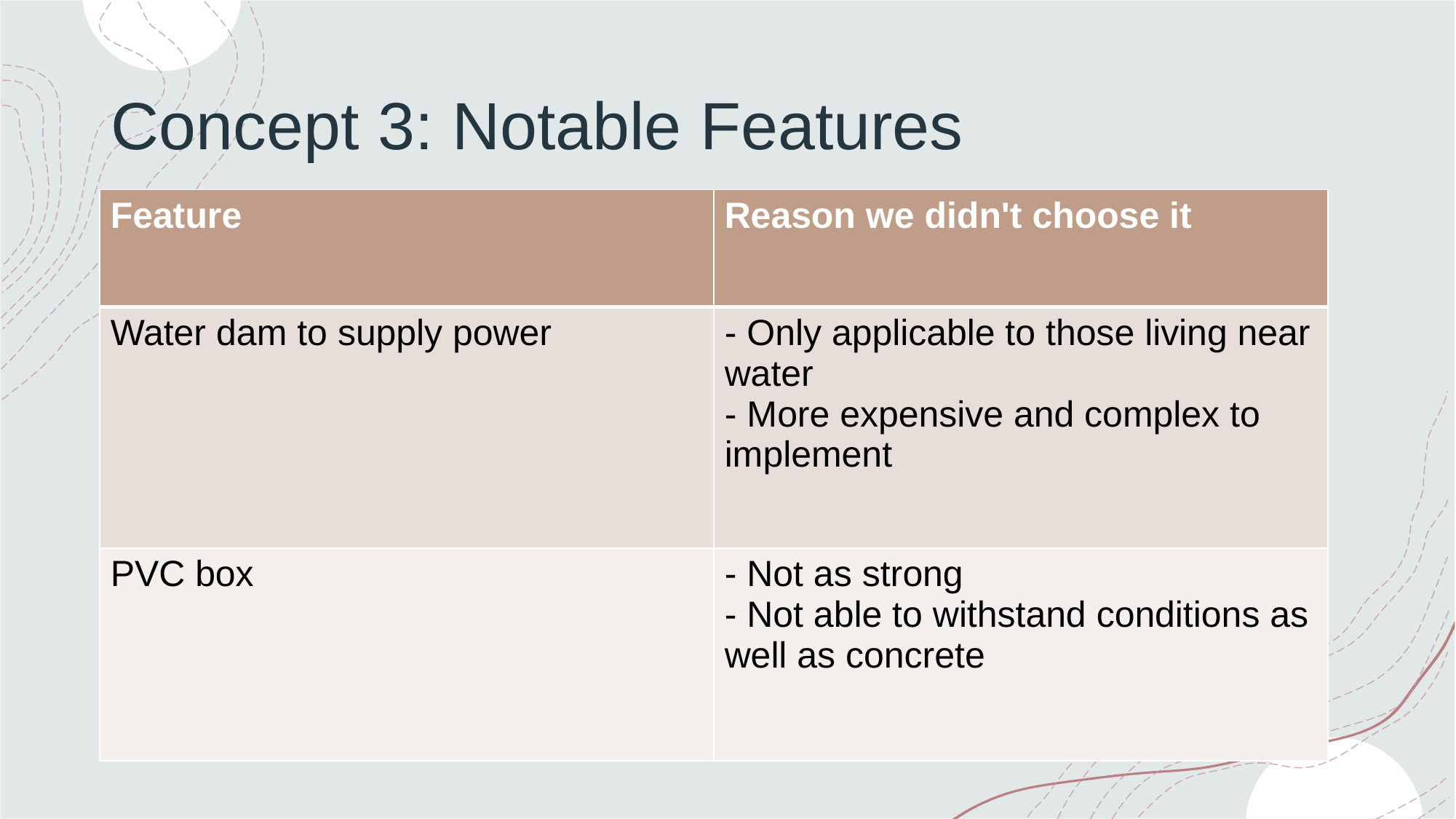

# Concept 3: Notable Features
| Feature | Reason we didn't choose it |
| --- | --- |
| Water dam to supply power | - Only applicable to those living near water - More expensive and complex to implement |
| PVC box | - Not as strong - Not able to withstand conditions as well as concrete |